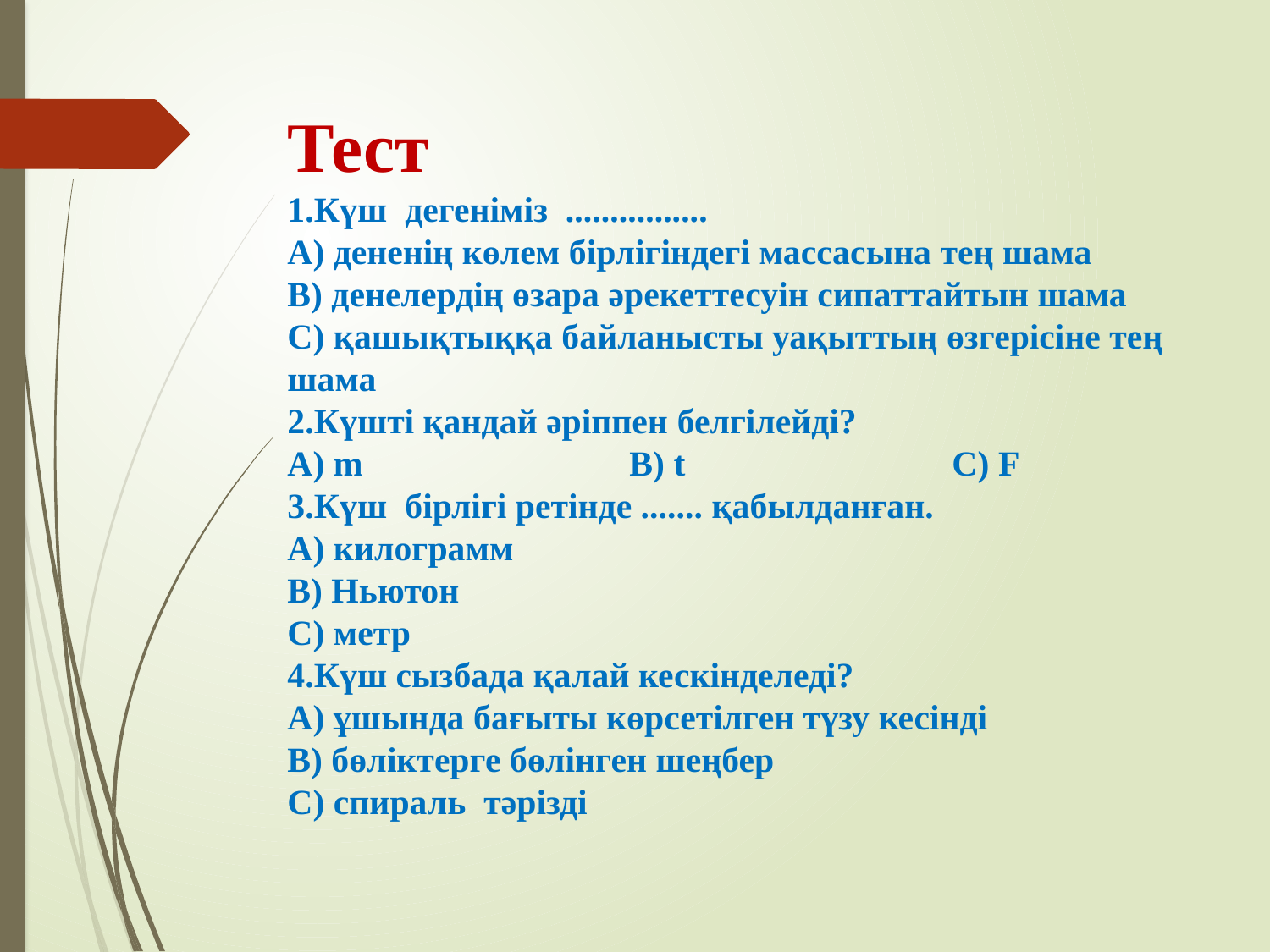

Тест
1.Күш  дегеніміз  ................
А) дененің көлем бірлігіндегі массасына тең шама
В) денелердің өзара әрекеттесуін сипаттайтын шама
С) қашықтыққа байланысты уақыттың өзгерісіне тең  шама
2.Күшті қандай әріппен белгілейді?
А) m                              В) t                              С) F
3.Күш  бірлігі ретінде ....... қабылданған.
А) килограмм
В) Ньютон
С) метр
4.Күш сызбада қалай кескінделеді?
А) ұшында бағыты көрсетілген түзу кесінді
В) бөліктерге бөлінген шеңбер
С) спираль  тәрізді